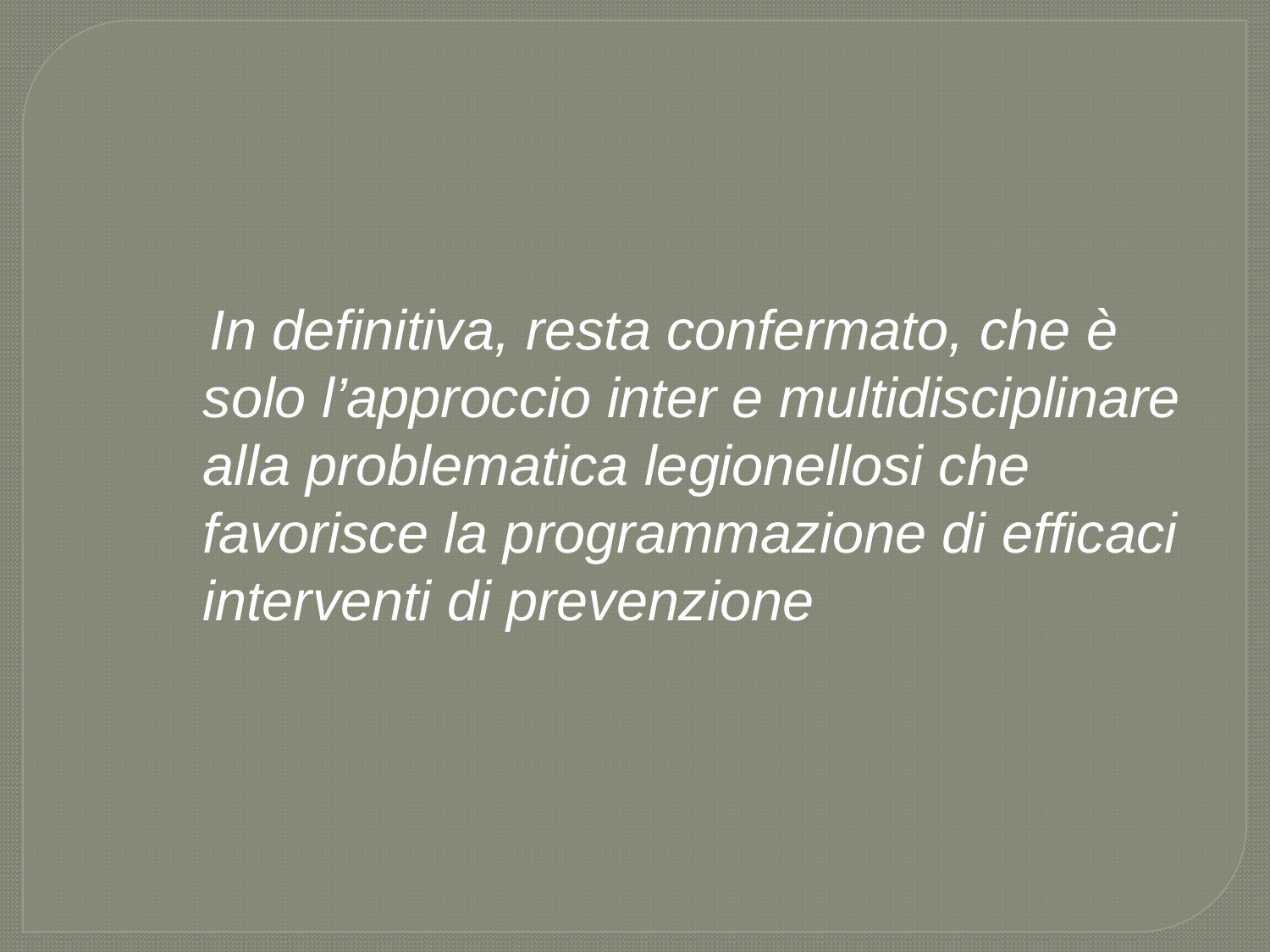

In definitiva, resta confermato, che è solo l’approccio inter e multidisciplinare alla problematica legionellosi che favorisce la programmazione di efficaci interventi di prevenzione